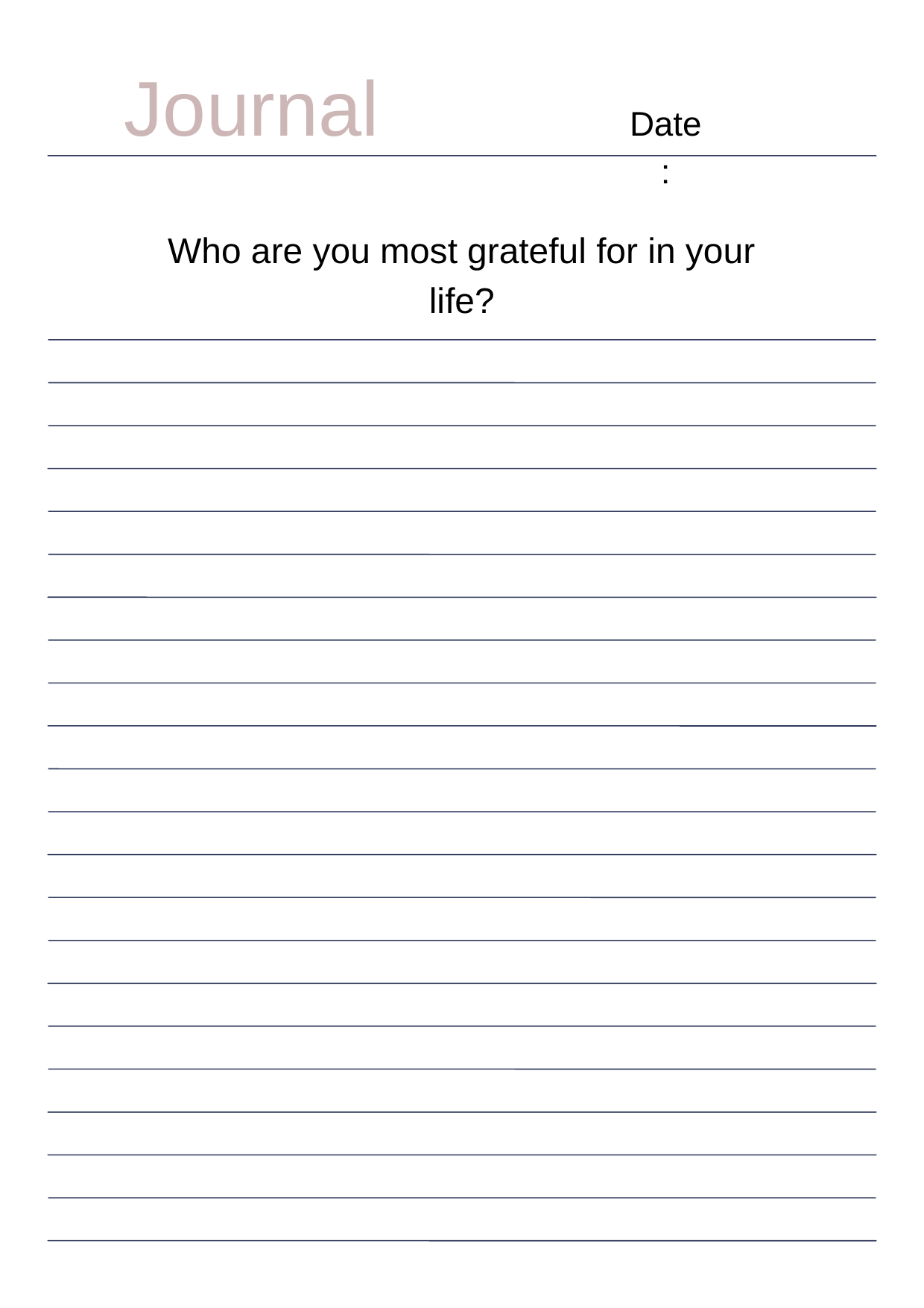

Journal
Date:

Who are you most grateful for in your life?